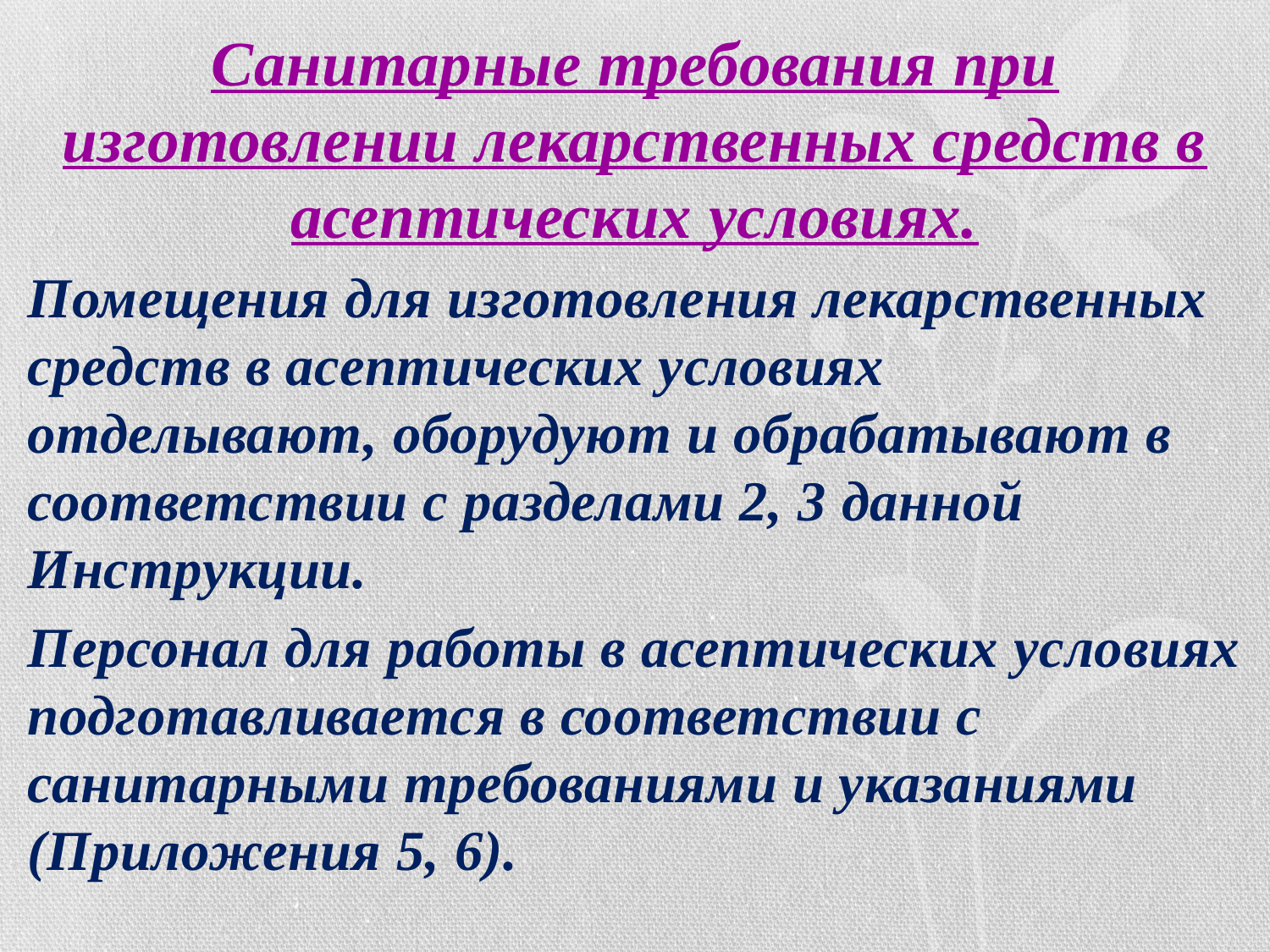

Санитарные требования при изготовлении лекарственных средств в асептических условиях.
Помещения для изготовления лекарственных средств в асептических условиях отделывают, оборудуют и обрабатывают в соответствии с разделами 2, 3 данной Инструкции.
Персонал для работы в асептических условиях подготавливается в соответствии с санитарными требованиями и указаниями (Приложения 5, 6).